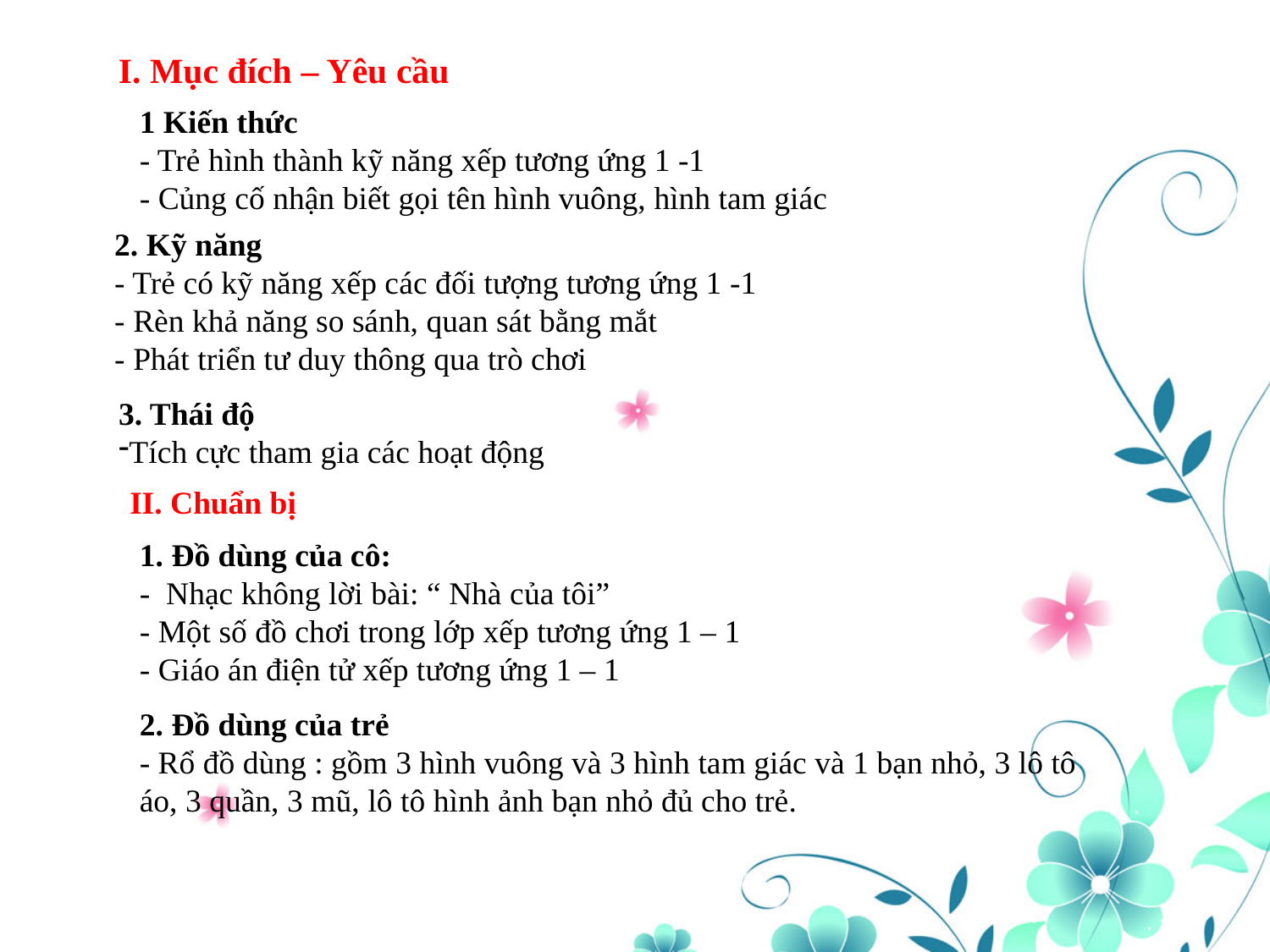

I. Mục đích – Yêu cầu

1 Kiến thức
- Trẻ hình thành kỹ năng xếp tương ứng 1 -1
- Củng cố nhận biết gọi tên hình vuông, hình tam giác

2. Kỹ năng
- Trẻ có kỹ năng xếp các đối tượng tương ứng 1 -1
- Rèn khả năng so sánh, quan sát bằng mắt
- Phát triển tư duy thông qua trò chơi

3. Thái độ
Tích cực tham gia các hoạt động

II. Chuẩn bị

1. Đồ dùng của cô:
-  Nhạc không lời bài: “ Nhà của tôi”
- Một số đồ chơi trong lớp xếp tương ứng 1 – 1
- Giáo án điện tử xếp tương ứng 1 – 1

2. Đồ dùng của trẻ
- Rổ đồ dùng : gồm 3 hình vuông và 3 hình tam giác và 1 bạn nhỏ, 3 lô tô áo, 3 quần, 3 mũ, lô tô hình ảnh bạn nhỏ đủ cho trẻ.